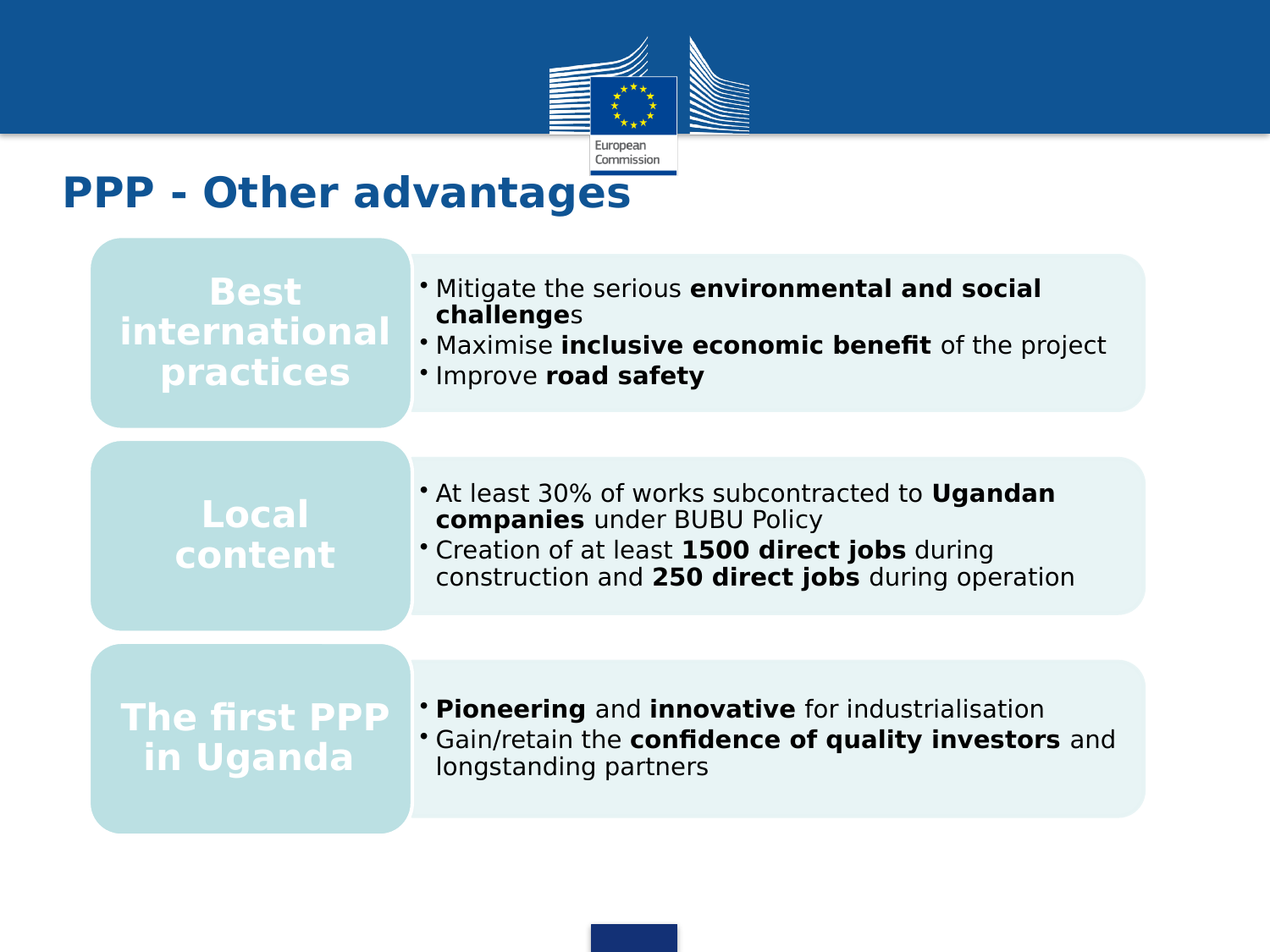

PPP - Other advantages
Mitigate the serious environmental and social challenges
Maximise inclusive economic benefit of the project
Improve road safety
Best international practices
At least 30% of works subcontracted to Ugandan companies under BUBU Policy
Creation of at least 1500 direct jobs during construction and 250 direct jobs during operation
Local content
Pioneering and innovative for industrialisation
Gain/retain the confidence of quality investors and longstanding partners
The first PPP in Uganda